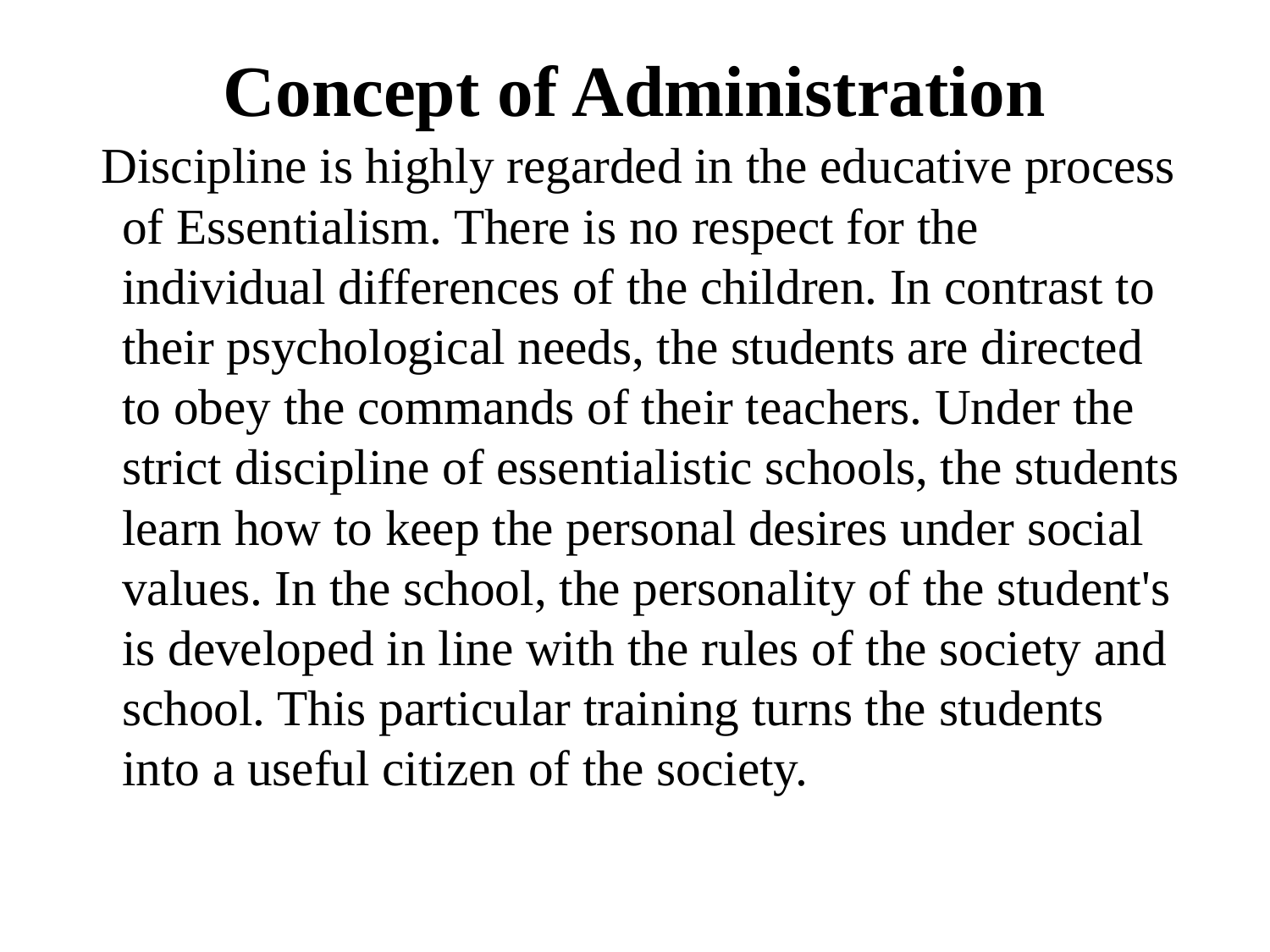

# Concept of Administration
  Discipline is highly regarded in the educative process of Essentialism. There is no respect for the individual differences of the children. In contrast to their psychological needs, the students are directed to obey the commands of their teachers. Under the strict discipline of essentialistic schools, the students learn how to keep the personal desires under social values. In the school, the personality of the student's is developed in line with the rules of the society and school. This particular training turns the students into a useful citizen of the society.